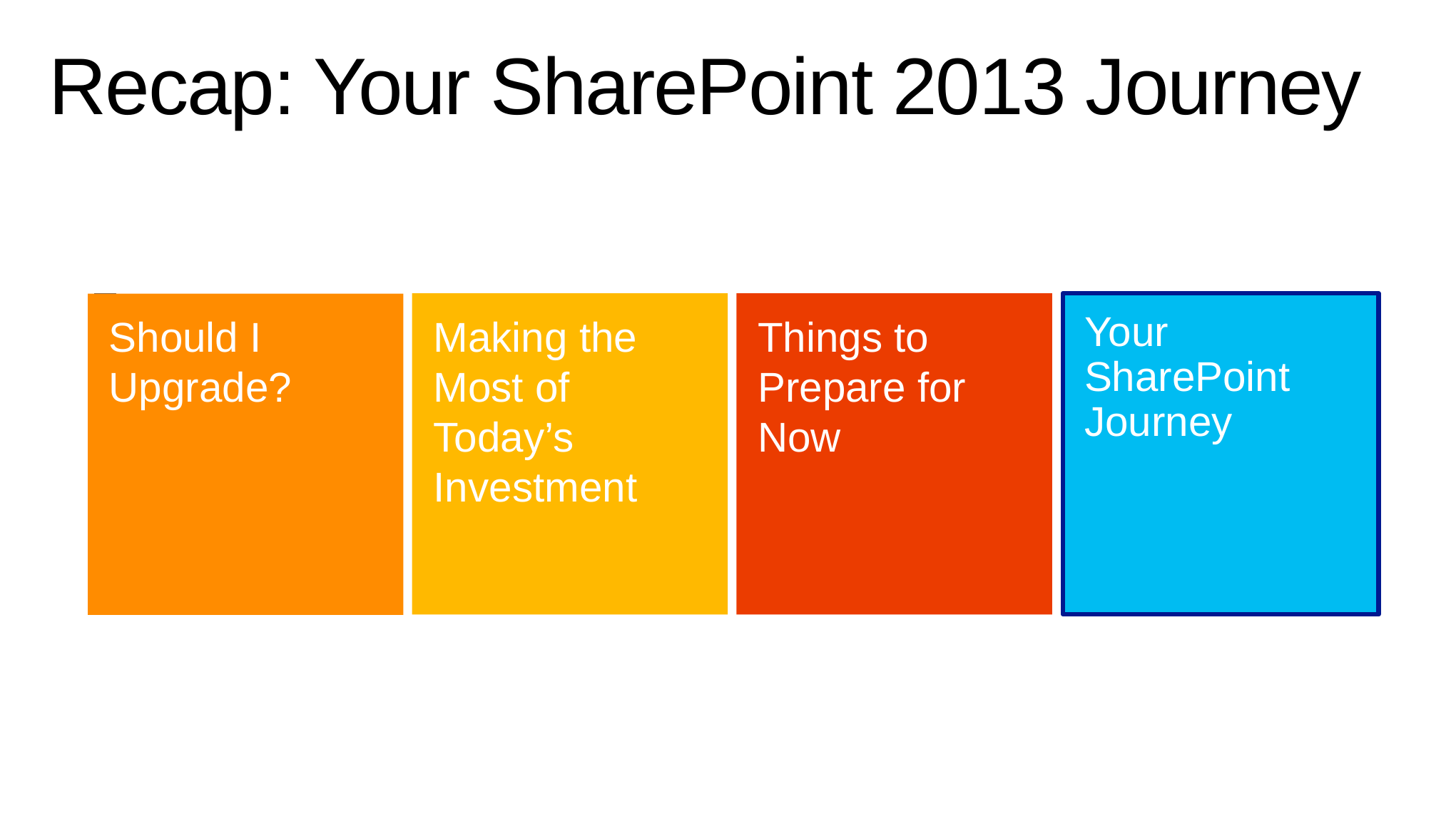

# Recap: Your SharePoint 2013 Journey
Your SharePoint Journey
Making the Most of Today’s Investment
Things to Prepare for Now
Should I Upgrade?